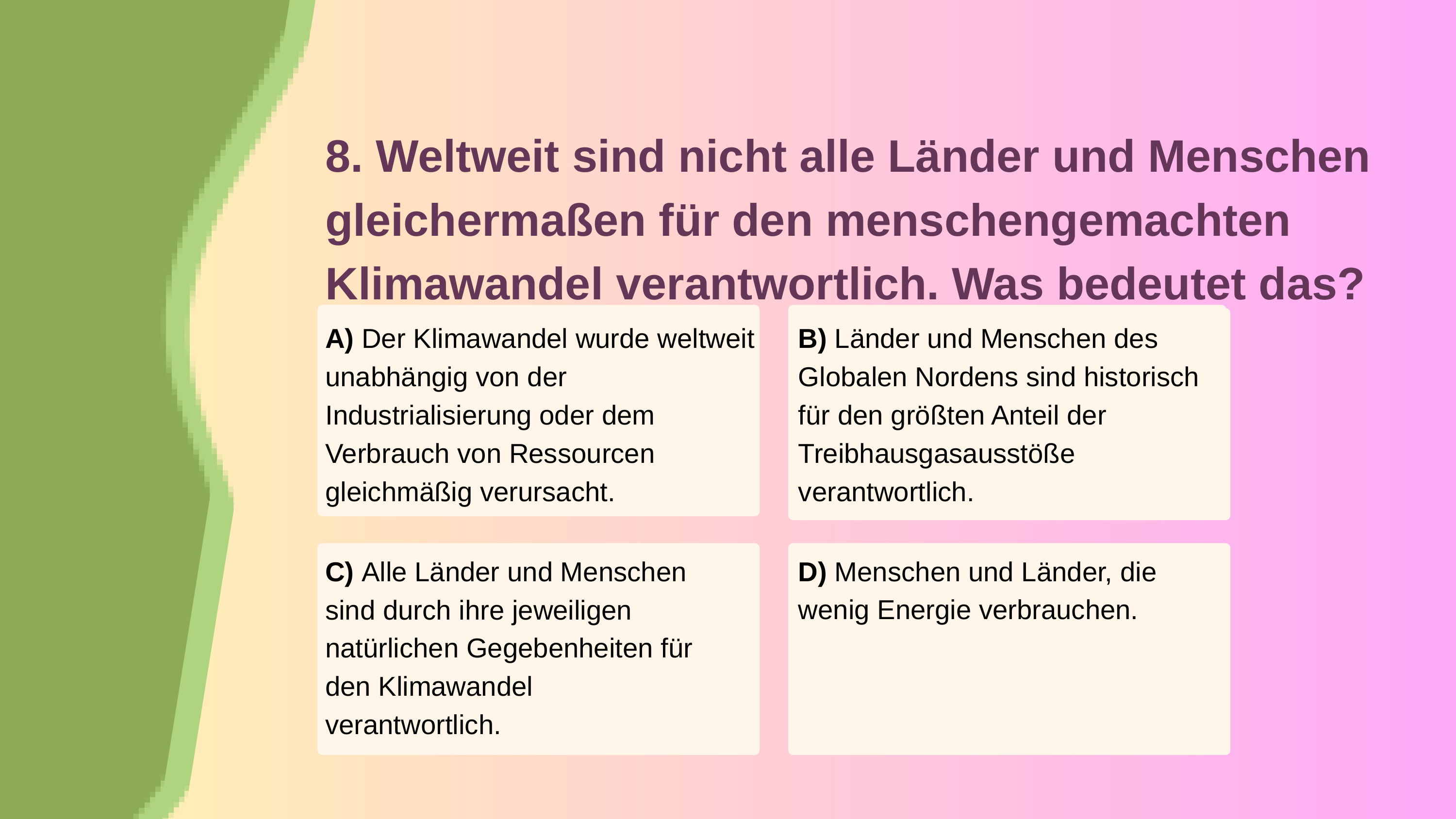

8. Weltweit sind nicht alle Länder und Menschen gleichermaßen für den menschengemachten Klimawandel verantwortlich. Was bedeutet das?

A) Der Klimawandel wurde weltweit unabhängig von der Industrialisierung oder dem Verbrauch von Ressourcen gleichmäßig verursacht.
B) Länder und Menschen des Globalen Nordens sind historisch für den größten Anteil der Treibhausgasausstöße verantwortlich.

C) Alle Länder und Menschen sind durch ihre jeweiligen natürlichen Gegebenheiten für den Klimawandel verantwortlich.
D) Menschen und Länder, die wenig Energie verbrauchen.